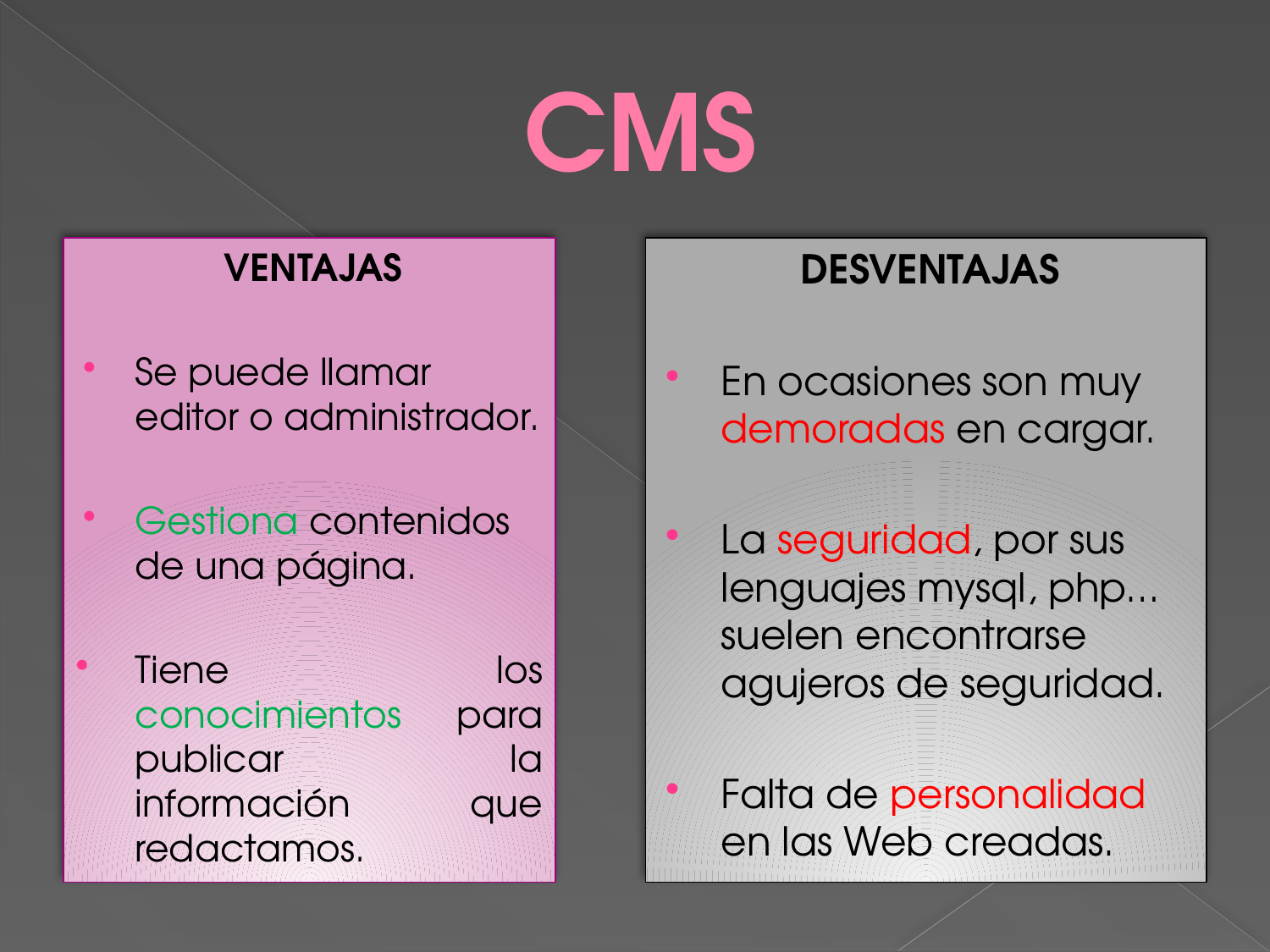

# CMS
DESVENTAJAS

En ocasiones son muy demoradas en cargar.

La seguridad, por sus lenguajes mysql, php… suelen encontrarse agujeros de seguridad.

Falta de personalidad en las Web creadas.
VENTAJAS

Se puede llamar editor o administrador.

Gestiona contenidos de una página.

Tiene los conocimientos para publicar la información que redactamos.